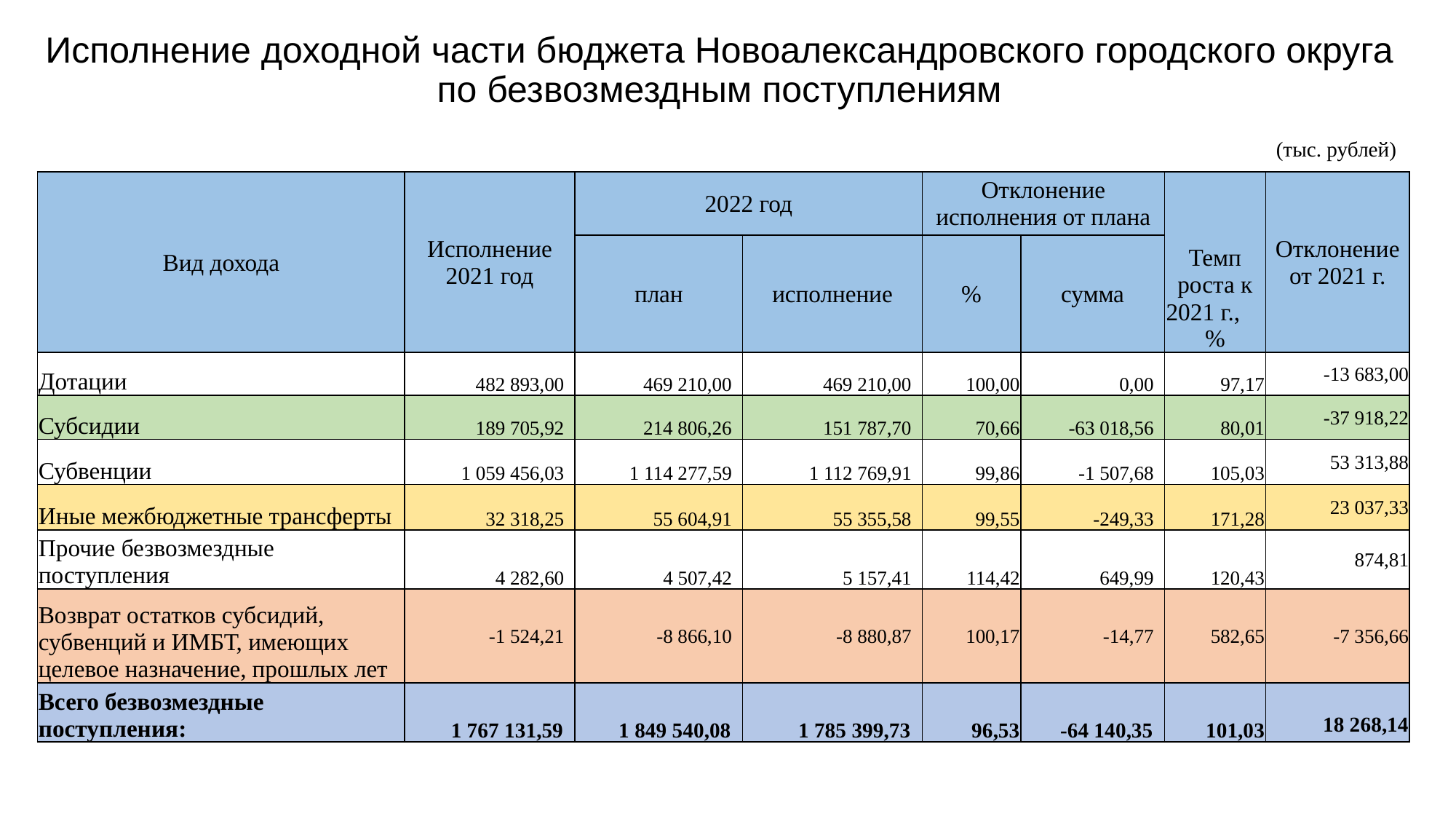

# Исполнение доходной части бюджета Новоалександровского городского округа по безвозмездным поступлениям
(тыс. рублей)
| Вид дохода | Исполнение 2021 год | 2022 год |  | Отклонение исполнения от плана |  | Темп роста к 2021 г., % | Отклонение от 2021 г. |
| --- | --- | --- | --- | --- | --- | --- | --- |
|  |  | план | исполнение | % | сумма |  |  |
| Дотации | 482 893,00 | 469 210,00 | 469 210,00 | 100,00 | 0,00 | 97,17 | -13 683,00 |
| Субсидии | 189 705,92 | 214 806,26 | 151 787,70 | 70,66 | -63 018,56 | 80,01 | -37 918,22 |
| Субвенции | 1 059 456,03 | 1 114 277,59 | 1 112 769,91 | 99,86 | -1 507,68 | 105,03 | 53 313,88 |
| Иные межбюджетные трансферты | 32 318,25 | 55 604,91 | 55 355,58 | 99,55 | -249,33 | 171,28 | 23 037,33 |
| Прочие безвозмездные поступления | 4 282,60 | 4 507,42 | 5 157,41 | 114,42 | 649,99 | 120,43 | 874,81 |
| Возврат остатков субсидий, субвенций и ИМБТ, имеющих целевое назначение, прошлых лет | -1 524,21 | -8 866,10 | -8 880,87 | 100,17 | -14,77 | 582,65 | -7 356,66 |
| Всего безвозмездные поступления: | 1 767 131,59 | 1 849 540,08 | 1 785 399,73 | 96,53 | -64 140,35 | 101,03 | 18 268,14 |